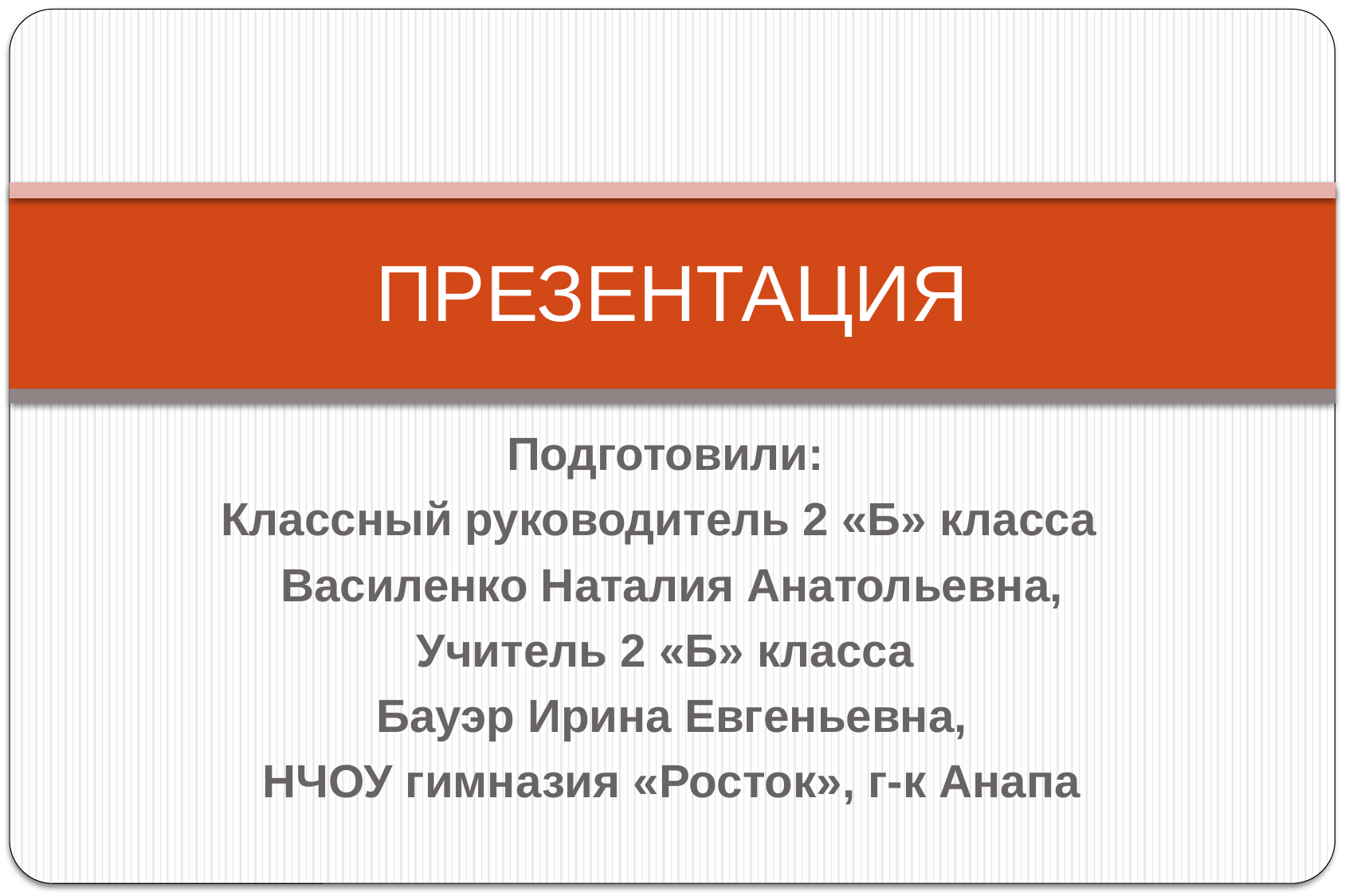

# ПРЕЗЕНТАЦИЯ
Подготовили:
Классный руководитель 2 «Б» класса
Василенко Наталия Анатольевна,
Учитель 2 «Б» класса
Бауэр Ирина Евгеньевна,
НЧОУ гимназия «Росток», г-к Анапа